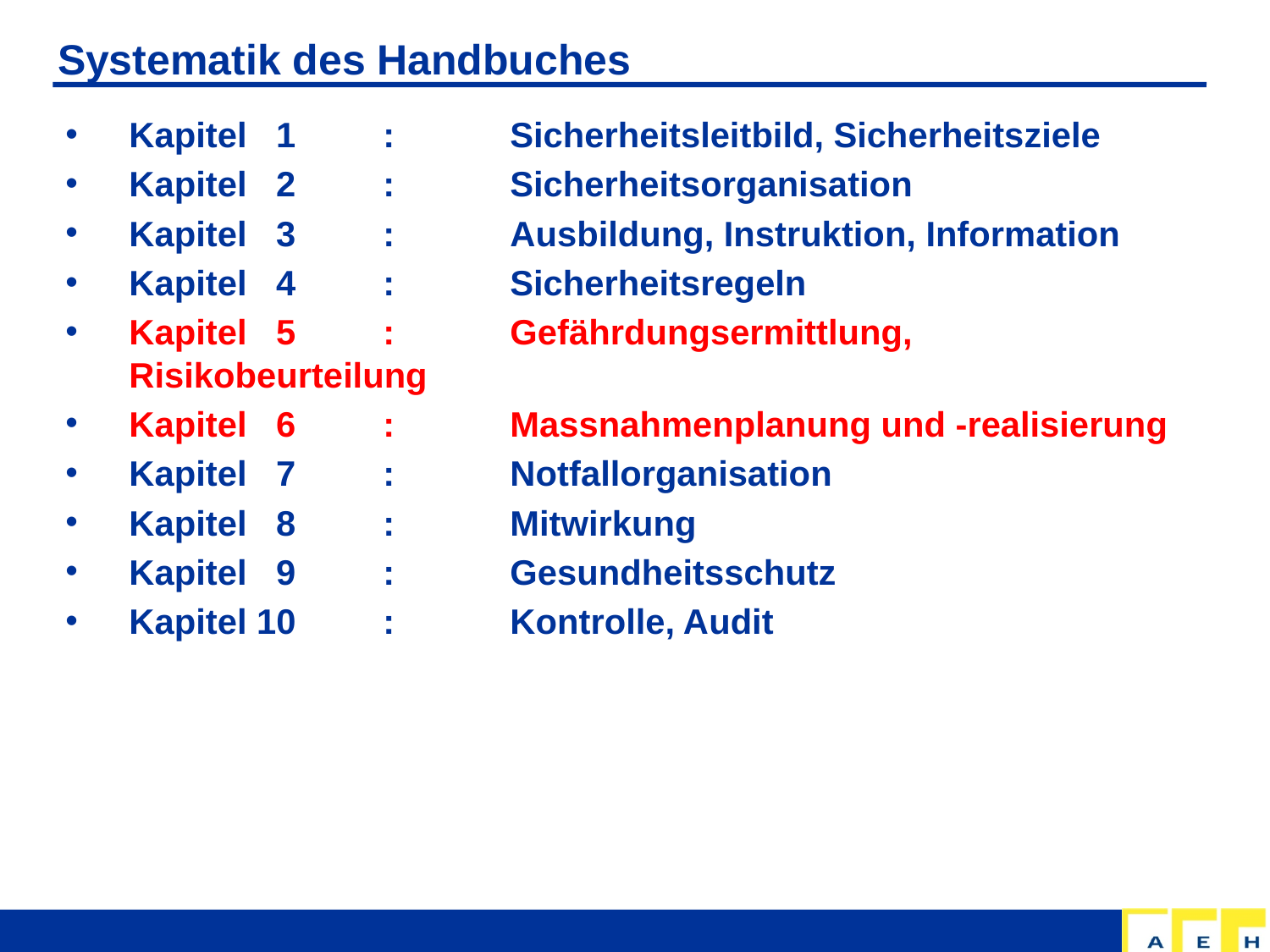

# Systematik des Handbuches
Kapitel   1	:	Sicherheitsleitbild, Sicherheitsziele
Kapitel   2	:	Sicherheitsorganisation
Kapitel   3	:	Ausbildung, Instruktion, Information
Kapitel   4	:	Sicherheitsregeln
Kapitel   5	:	Gefährdungsermittlung, Risikobeurteilung
Kapitel   6	:	Massnahmenplanung und -realisierung
Kapitel   7	:	Notfallorganisation
Kapitel   8	:	Mitwirkung
Kapitel   9	:	Gesundheitsschutz
Kapitel 10	:	Kontrolle, Audit